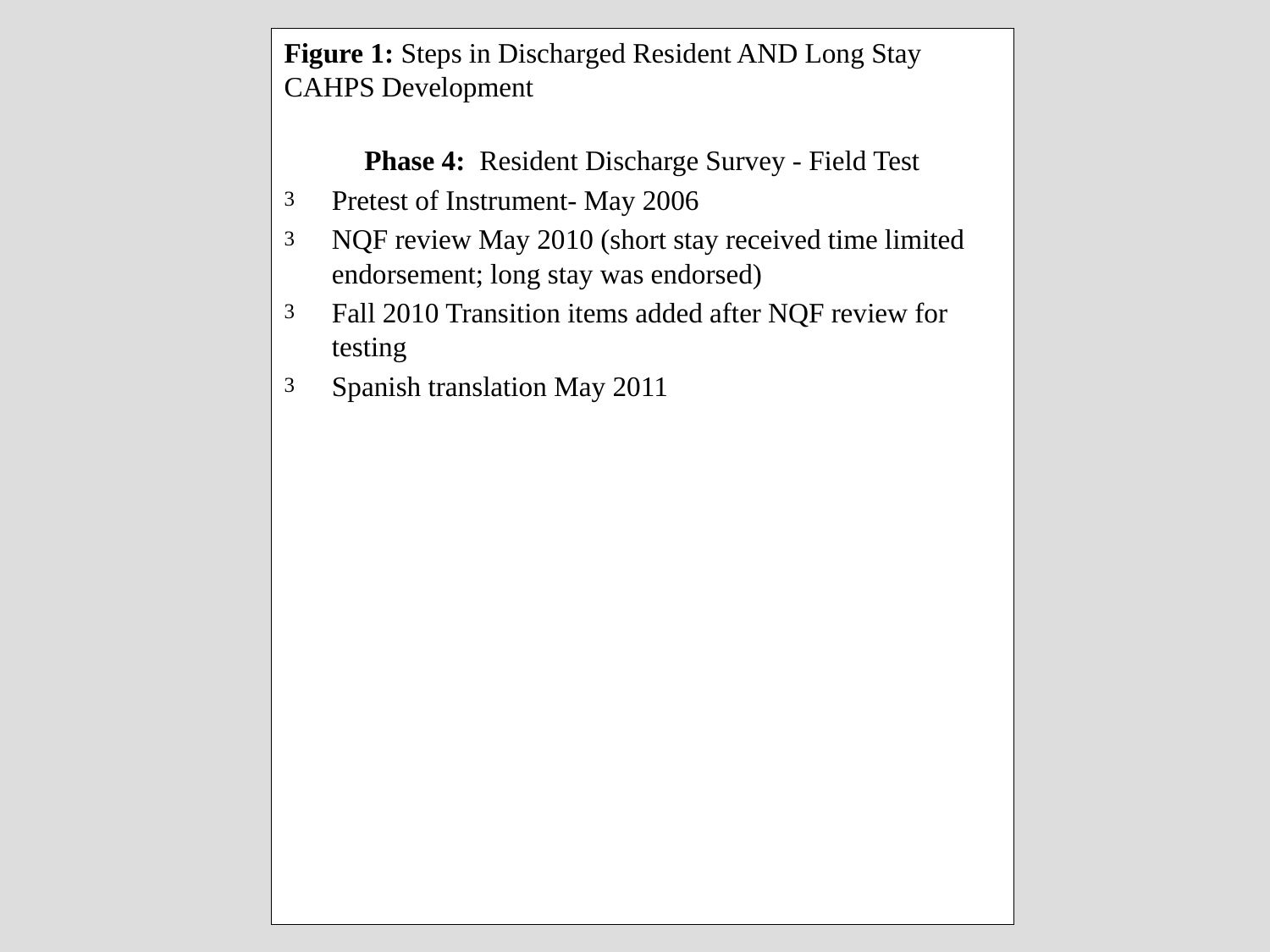

Figure 1: Steps in Discharged Resident AND Long Stay CAHPS Development

Phase 4:  Resident Discharge Survey - Field Test
Pretest of Instrument- May 2006
NQF review May 2010 (short stay received time limited endorsement; long stay was endorsed)
Fall 2010 Transition items added after NQF review for testing
Spanish translation May 2011